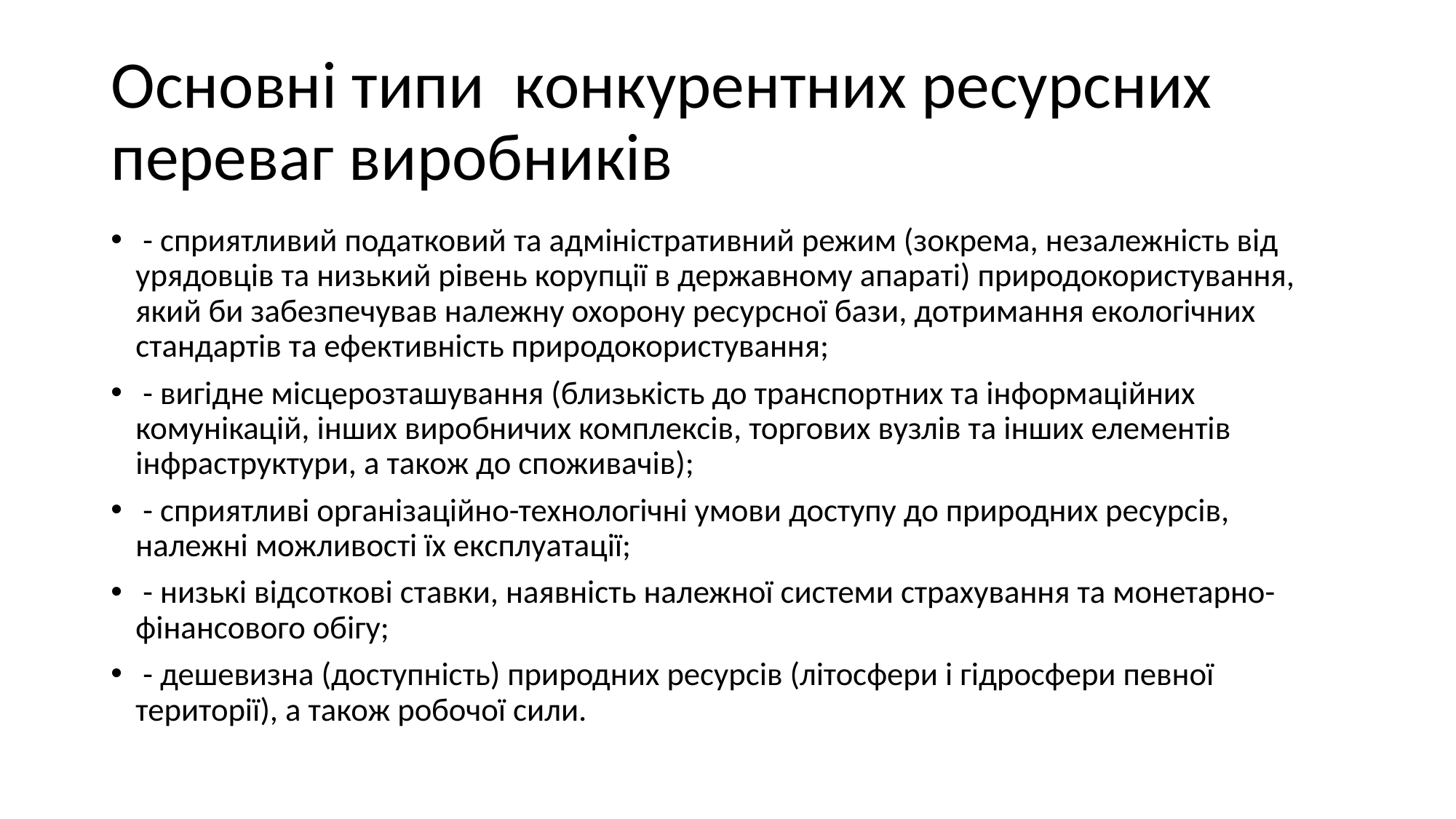

# Основні типи  конкурентних ресурсних переваг виробників
 - сприятливий податковий та адміністративний режим (зокрема, незалежність від урядовців та низький рівень корупції в державному апараті) природокористування, який би забезпечував належну охорону ресурсної бази, дотримання екологічних стандартів та ефективність природокористування;
 - вигідне місцерозташування (близькість до транспортних та інформаційних комунікацій, інших виробничих комплексів, торгових вузлів та інших елементів інфраструктури, а також до споживачів);
 - сприятливі організаційно-технологічні умови доступу до природних ресурсів, належні можливості їх експлуатації;
 - низькі відсоткові ставки, наявність належної системи страхування та монетарно-фінансового обігу;
 - дешевизна (доступність) природних ресурсів (літосфери і гідросфери певної території), а також робочої сили.